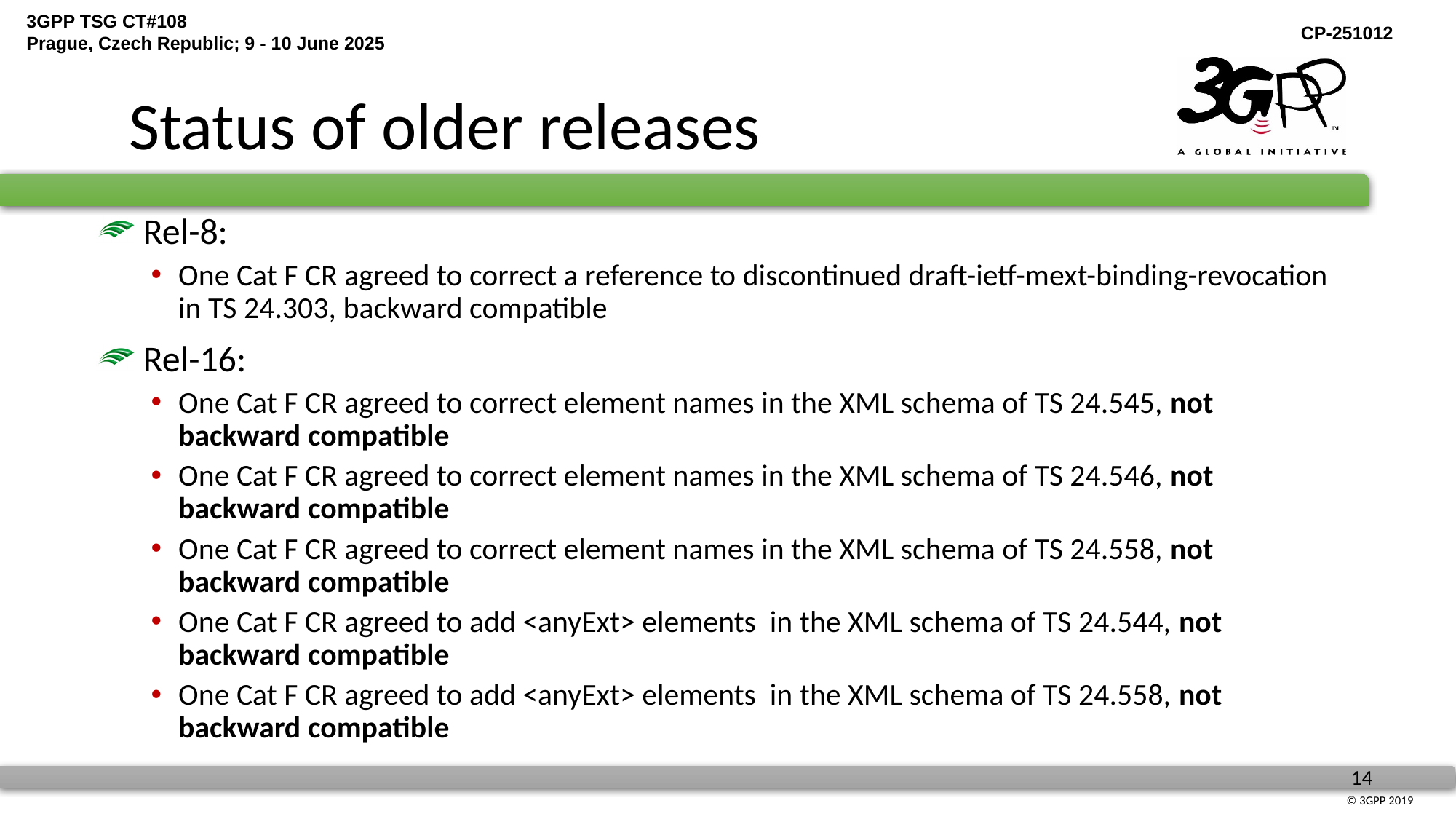

# Status of older releases
 Rel-8:
One Cat F CR agreed to correct a reference to discontinued draft-ietf-mext-binding-revocation in TS 24.303, backward compatible
 Rel-16:
One Cat F CR agreed to correct element names in the XML schema of TS 24.545, not backward compatible
One Cat F CR agreed to correct element names in the XML schema of TS 24.546, not backward compatible
One Cat F CR agreed to correct element names in the XML schema of TS 24.558, not backward compatible
One Cat F CR agreed to add <anyExt> elements  in the XML schema of TS 24.544, not backward compatible
One Cat F CR agreed to add <anyExt> elements  in the XML schema of TS 24.558, not backward compatible